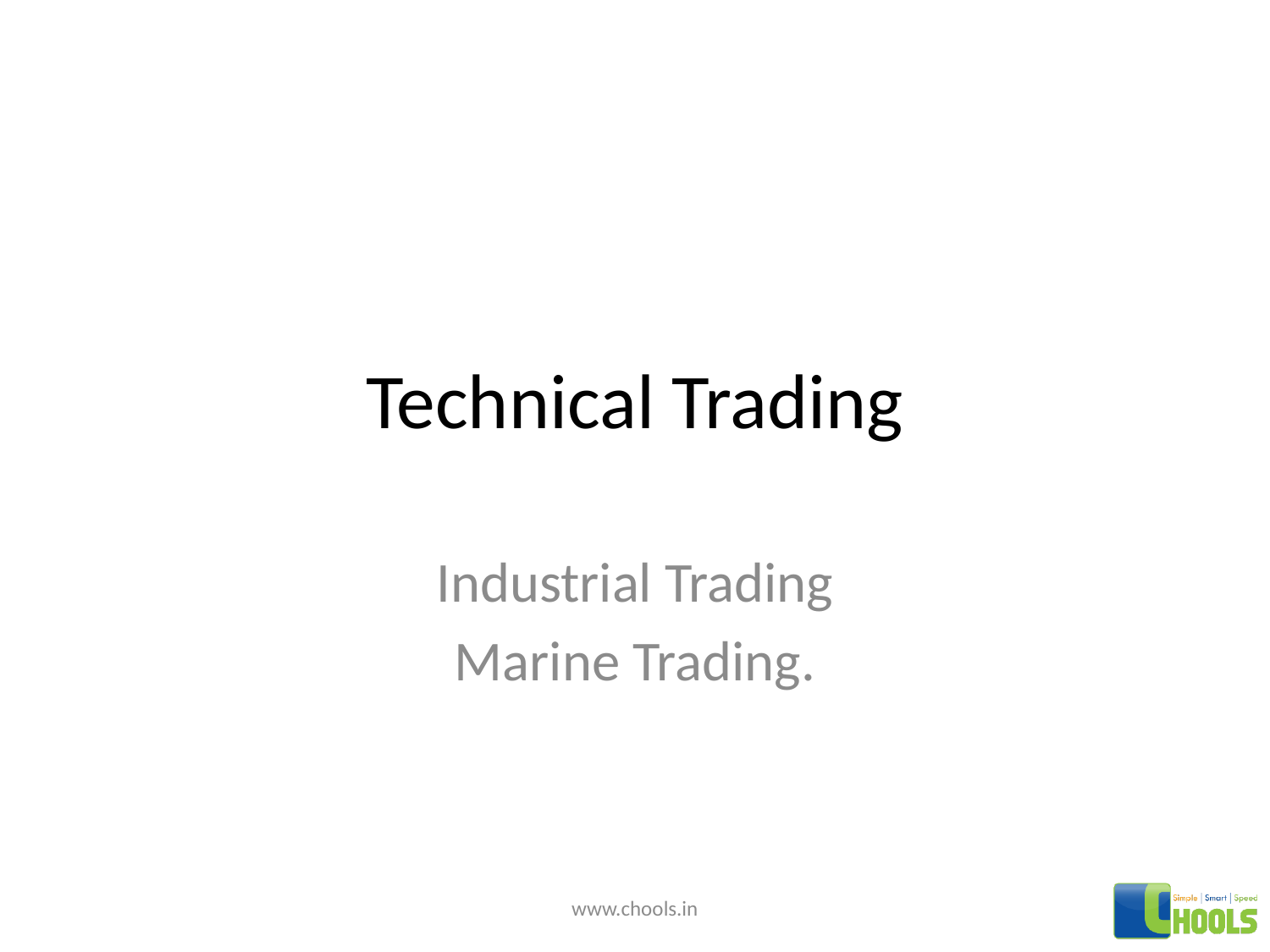

# Technical Trading
Industrial Trading
Marine Trading.
www.chools.in